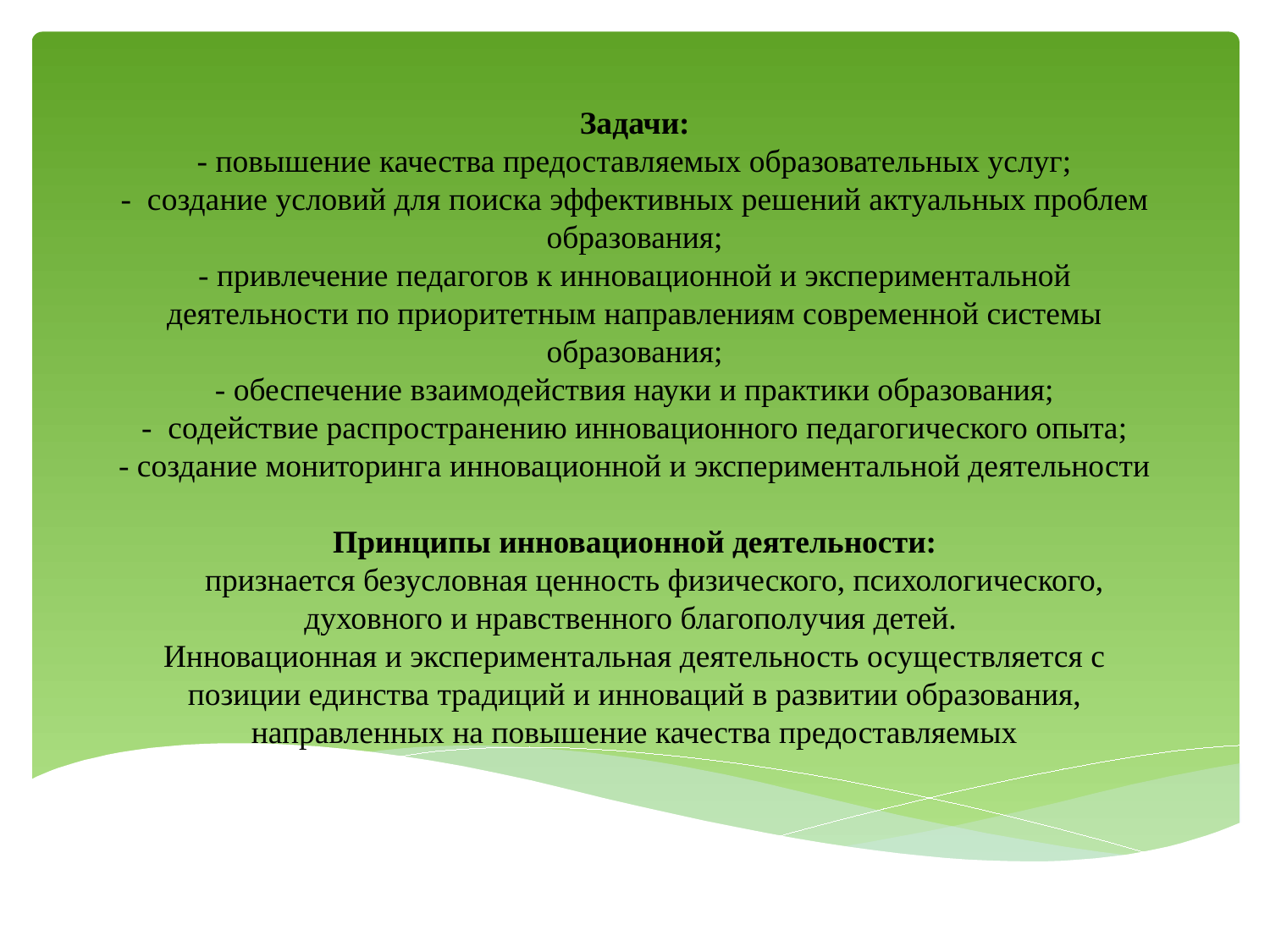

# Задачи: - повышение качества предоставляемых образовательных услуг; -  создание условий для поиска эффективных решений актуальных проблем образования; - привлечение педагогов к инновационной и экспериментальной деятельности по приоритетным направлениям современной системы образования; - обеспечение взаимодействия науки и практики образования; -  содействие распространению инновационного педагогического опыта; - создание мониторинга инновационной и экспериментальной деятельности   Принципы инновационной деятельности:      признается безусловная ценность физического, психологического, духовного и нравственного благополучия детей. Инновационная и экспериментальная деятельность осуществляется с позиции единства традиций и инноваций в развитии образования, направленных на повышение качества предоставляемых